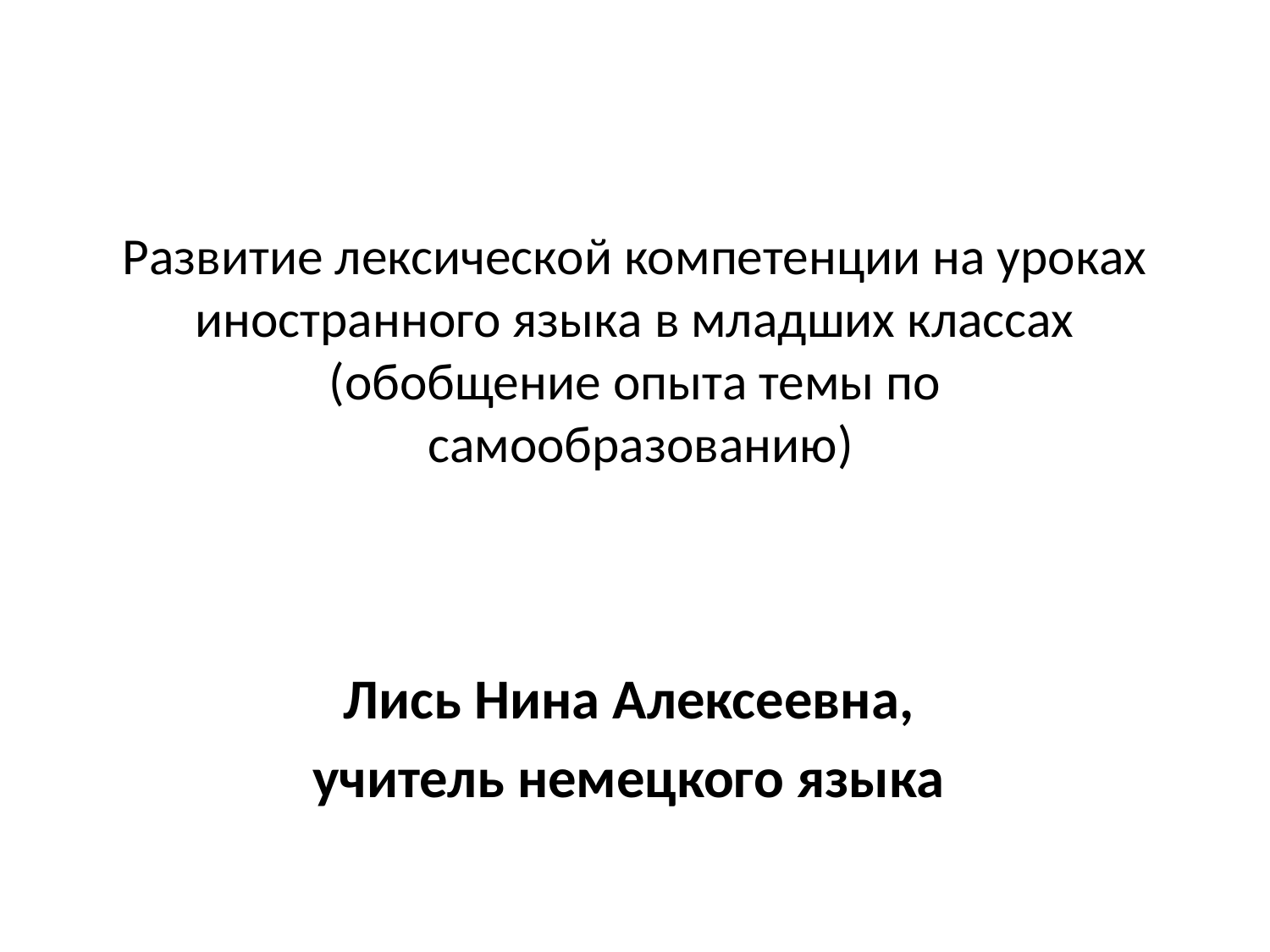

# Развитие лексической компетенции на уроках иностранного языка в младших классах (обобщение опыта темы по самообразованию)
Лись Нина Алексеевна,
учитель немецкого языка